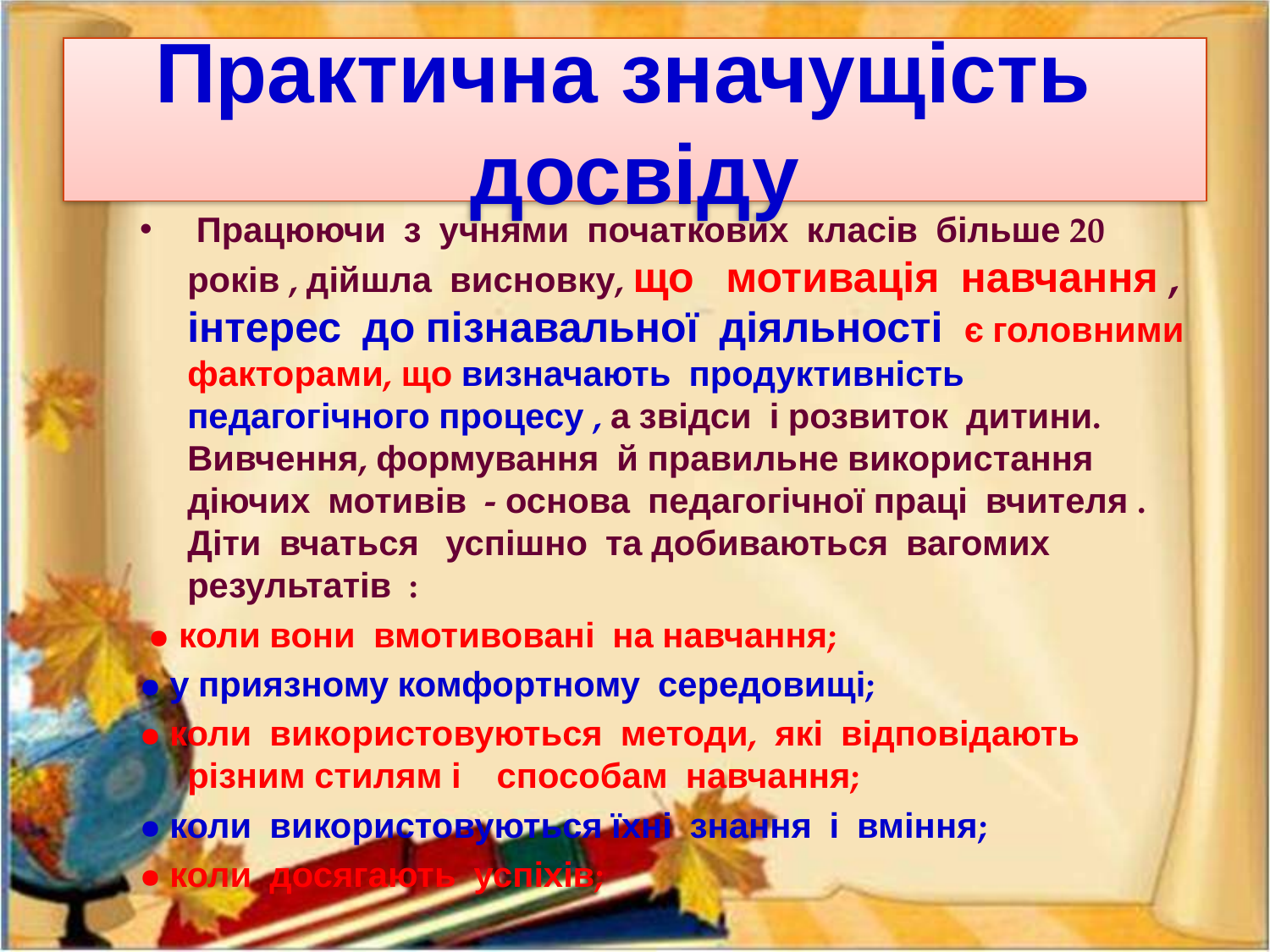

# Практична значущість  досвіду
 Працюючи  з  учнями  початкових  класів  більше 20 років , дійшла  висновку, що   мотивація  навчання , інтерес  до пізнавальної  діяльності  є головними   факторами, що визначають  продуктивність  педагогічного процесу , а звідси  і розвиток  дитини. Вивчення, формування  й правильне використання   діючих  мотивів  - основа  педагогічної праці  вчителя . Діти  вчаться   успішно  та добиваються  вагомих результатів  :
 • коли вони  вмотивовані  на навчання;
• у приязному комфортному  середовищі;
• коли  використовуються  методи,  які  відповідають  різним стилям і    способам  навчання;
• коли  використовуються їхні  знання  і  вміння;
• коли  досягають  успіхів;